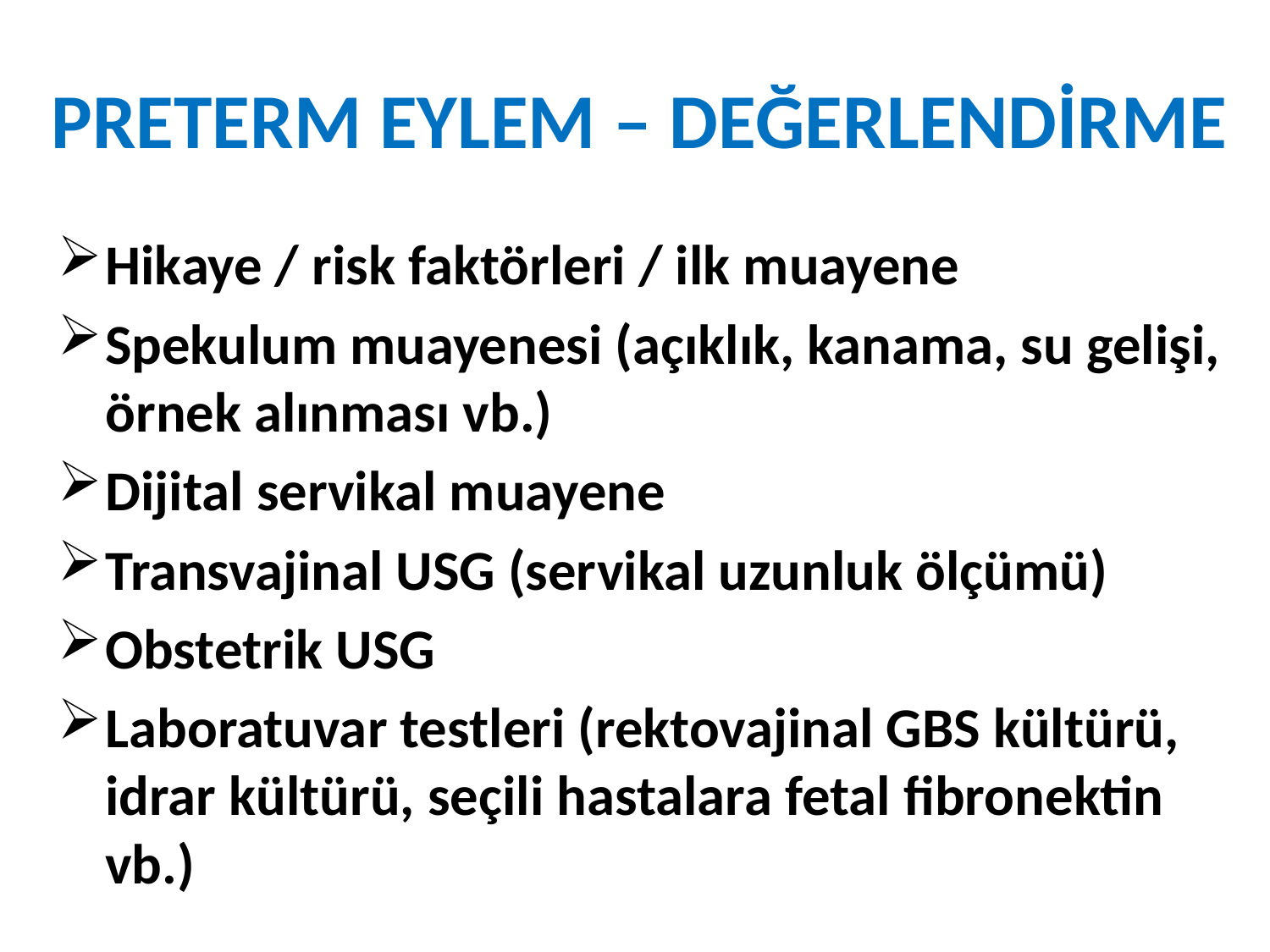

# PRETERM EYLEM – DEĞERLENDİRME
Hikaye / risk faktörleri / ilk muayene
Spekulum muayenesi (açıklık, kanama, su gelişi, örnek alınması vb.)
Dijital servikal muayene
Transvajinal USG (servikal uzunluk ölçümü)
Obstetrik USG
Laboratuvar testleri (rektovajinal GBS kültürü, idrar kültürü, seçili hastalara fetal fibronektin vb.)